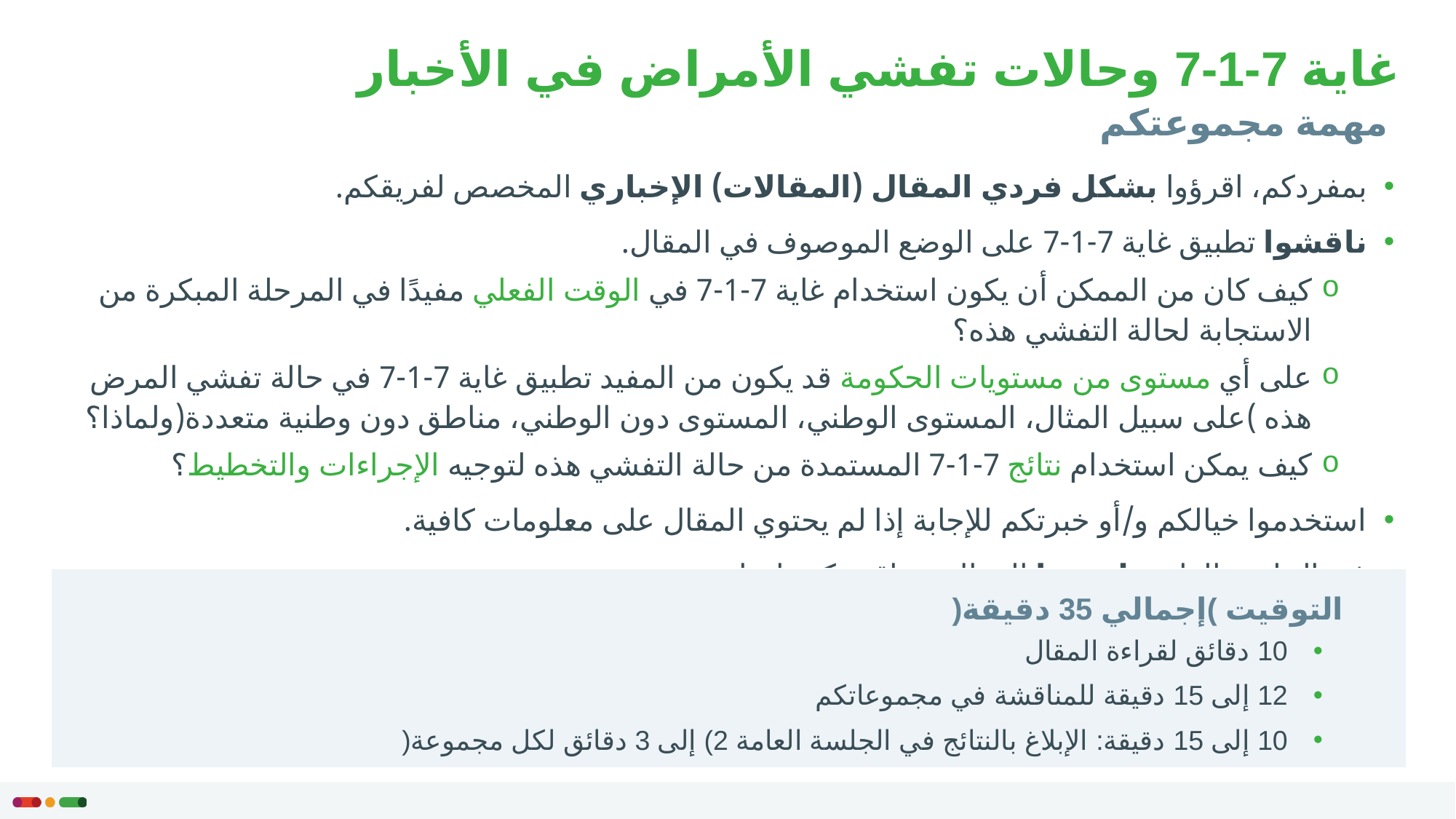

# غاية 7-1-7 وحالات تفشي الأمراض في الأخبار
مهمة مجموعتكم
بمفردكم، اقرؤوا بشكل فردي المقال (المقالات) الإخباري المخصص لفريقكم.
ناقشوا تطبيق غاية 7-1-7 على الوضع الموصوف في المقال.
كيف كان من الممكن أن يكون استخدام غاية 7-1-7 في الوقت الفعلي مفيدًا في المرحلة المبكرة من الاستجابة لحالة التفشي هذه؟
على أي مستوى من مستويات الحكومة قد يكون من المفيد تطبيق غاية 7-1-7 في حالة تفشي المرض هذه )على سبيل المثال، المستوى الوطني، المستوى دون الوطني، مناطق دون وطنية متعددة(ولماذا؟
كيف يمكن استخدام نتائج 7-1-7 المستمدة من حالة التفشي هذه لتوجيه الإجراءات والتخطيط؟
استخدموا خيالكم و/أو خبرتكم للإجابة إذا لم يحتوي المقال على معلومات كافية.
في الجلسة العامة، لخصوا المقال ومناقشتكم بإيجاز.

التوقيت )إجمالي 35‏‎ دقيقة(
 10 دقائق لقراءة المقال
 12 إلى 15 دقيقة للمناقشة في مجموعاتكم
 10 إلى 15 دقيقة: الإبلاغ بالنتائج في الجلسة العامة 2) إلى 3 دقائق لكل مجموعة(